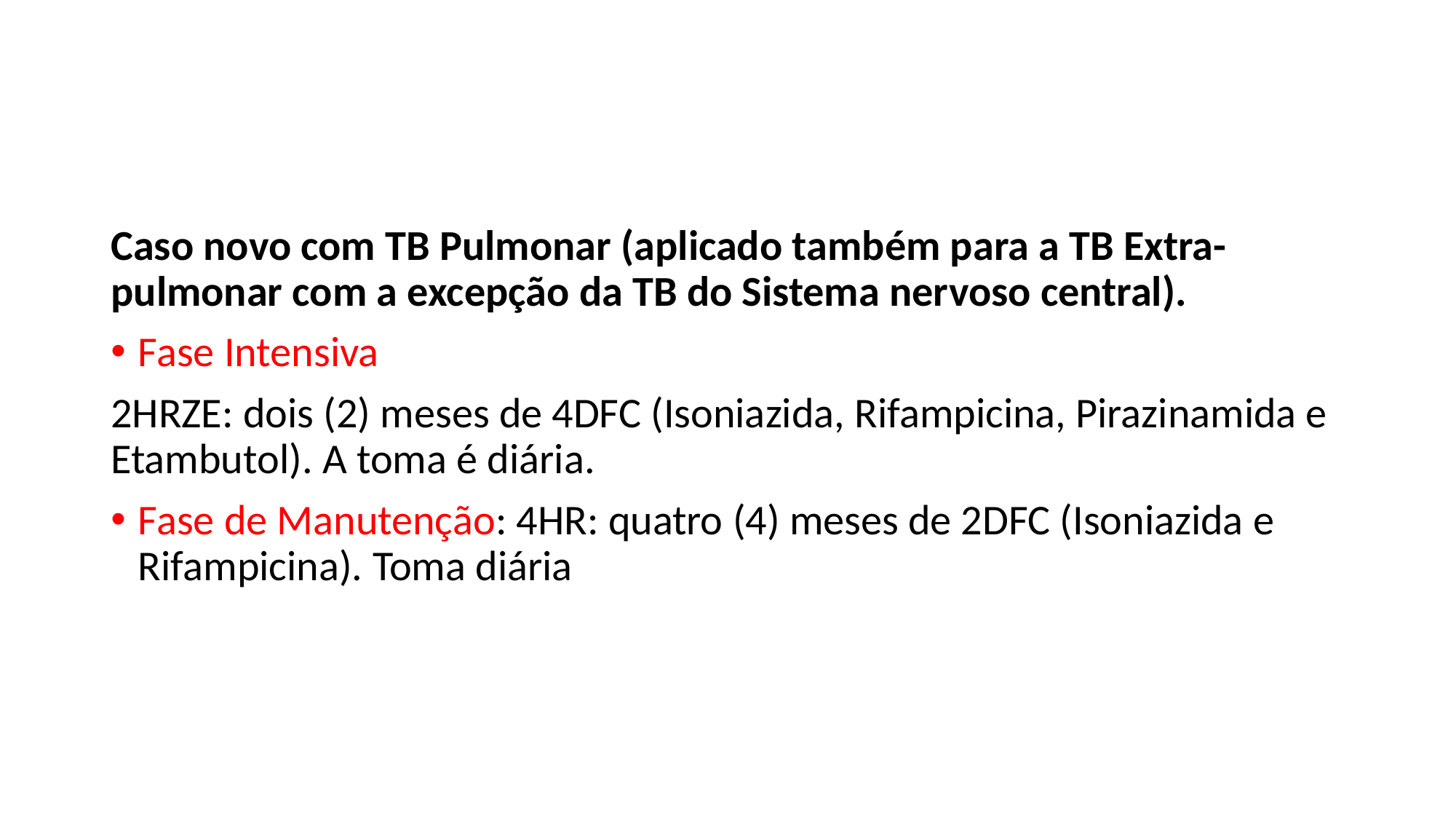

#
Caso novo com TB Pulmonar (aplicado também para a TB Extra-pulmonar com a excepção da TB do Sistema nervoso central).
Fase Intensiva
2HRZE: dois (2) meses de 4DFC (Isoniazida, Rifampicina, Pirazinamida e Etambutol). A toma é diária.
Fase de Manutenção: 4HR: quatro (4) meses de 2DFC (Isoniazida e Rifampicina). Toma diária